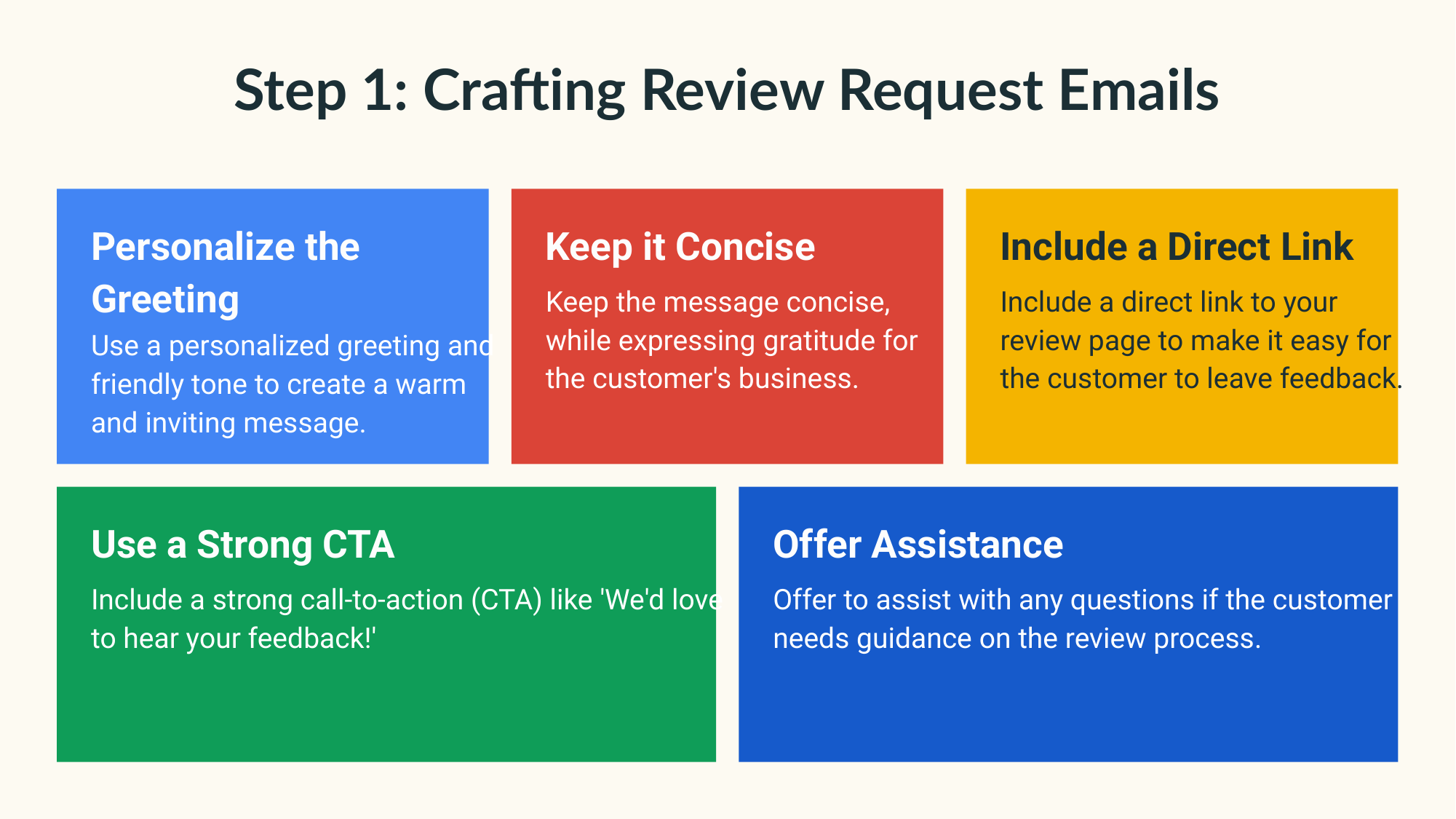

Step 1: Crafting Review Request Emails

Personalize the Greeting
Keep it Concise
Include a Direct Link
Keep the message concise, while expressing gratitude for the customer's business.
Include a direct link to your review page to make it easy for the customer to leave feedback.
Use a personalized greeting and friendly tone to create a warm and inviting message.

Use a Strong CTA
Offer Assistance
Include a strong call-to-action (CTA) like 'We'd love to hear your feedback!'
Offer to assist with any questions if the customer needs guidance on the review process.